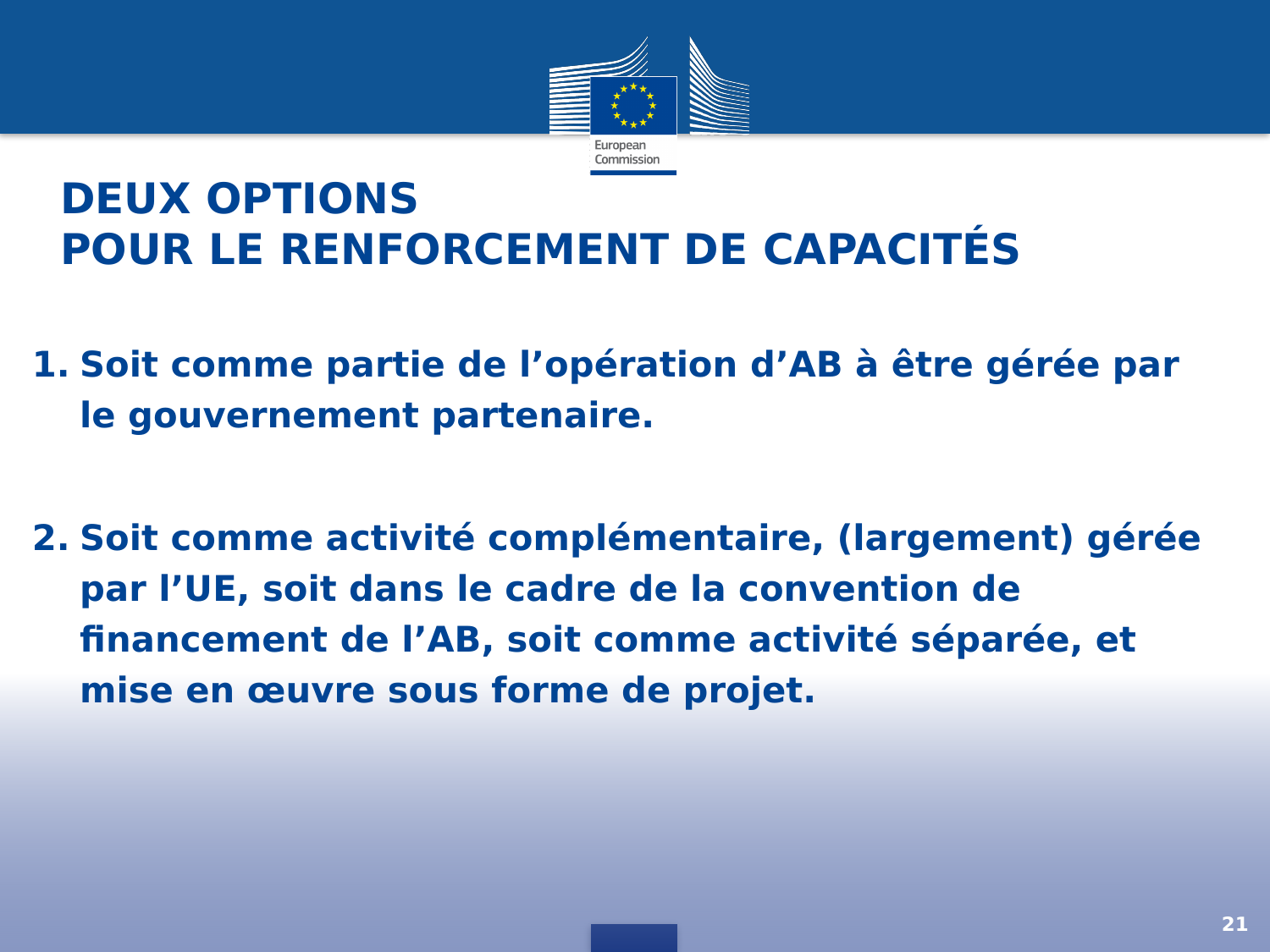

# Deux options pour le renforcement de capacités
Soit comme partie de l’opération d’AB à être gérée par le gouvernement partenaire.

Soit comme activité complémentaire, (largement) gérée par l’UE, soit dans le cadre de la convention de financement de l’AB, soit comme activité séparée, et mise en œuvre sous forme de projet.

21